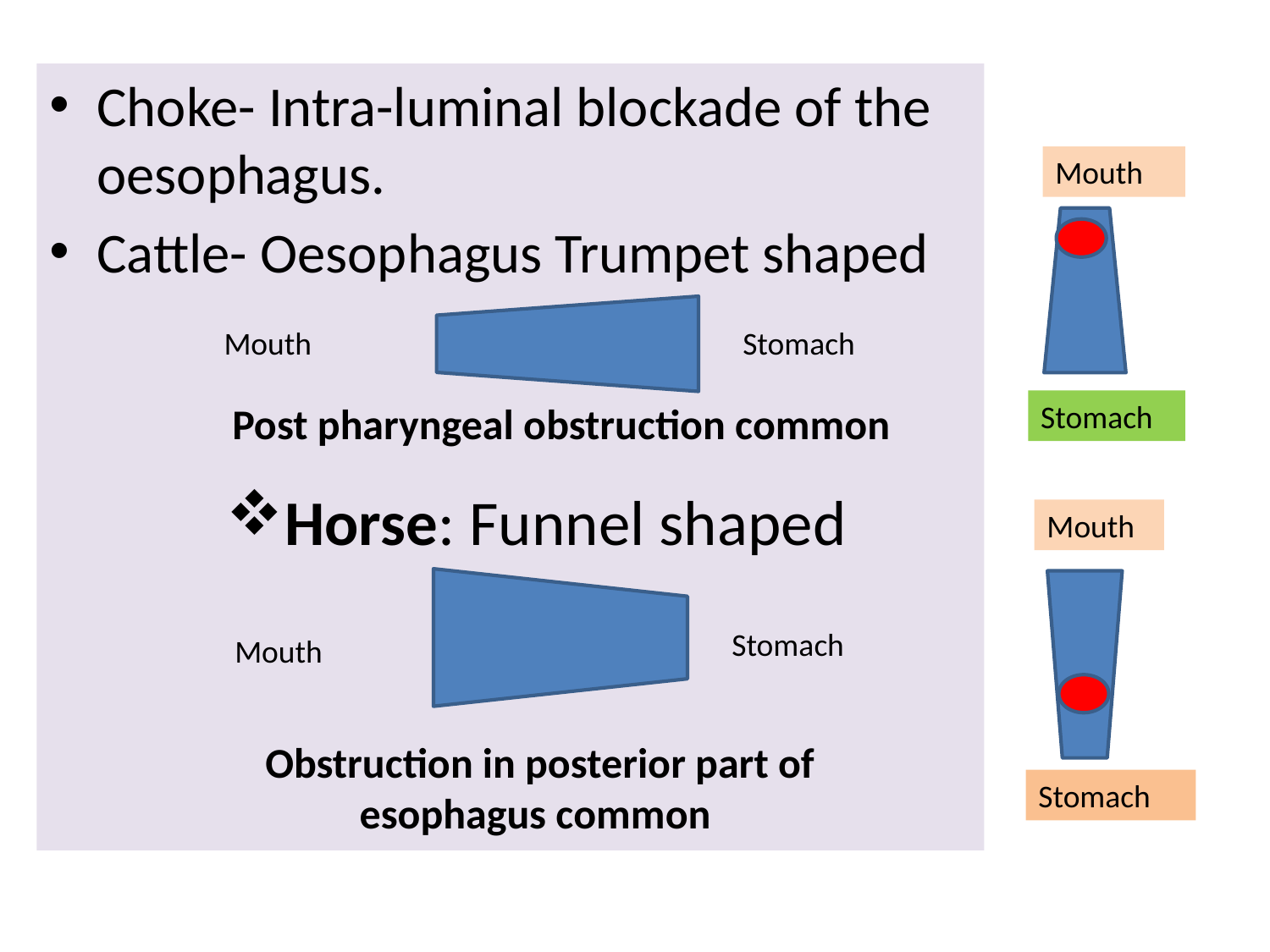

Choke- Intra-luminal blockade of the oesophagus.
Cattle- Oesophagus Trumpet shaped
Mouth

Stomach
Mouth

Stomach

Mouth
Stomach
Post pharyngeal obstruction common
Horse: Funnel shaped

Stomach
Mouth
Obstruction in posterior part of esophagus common